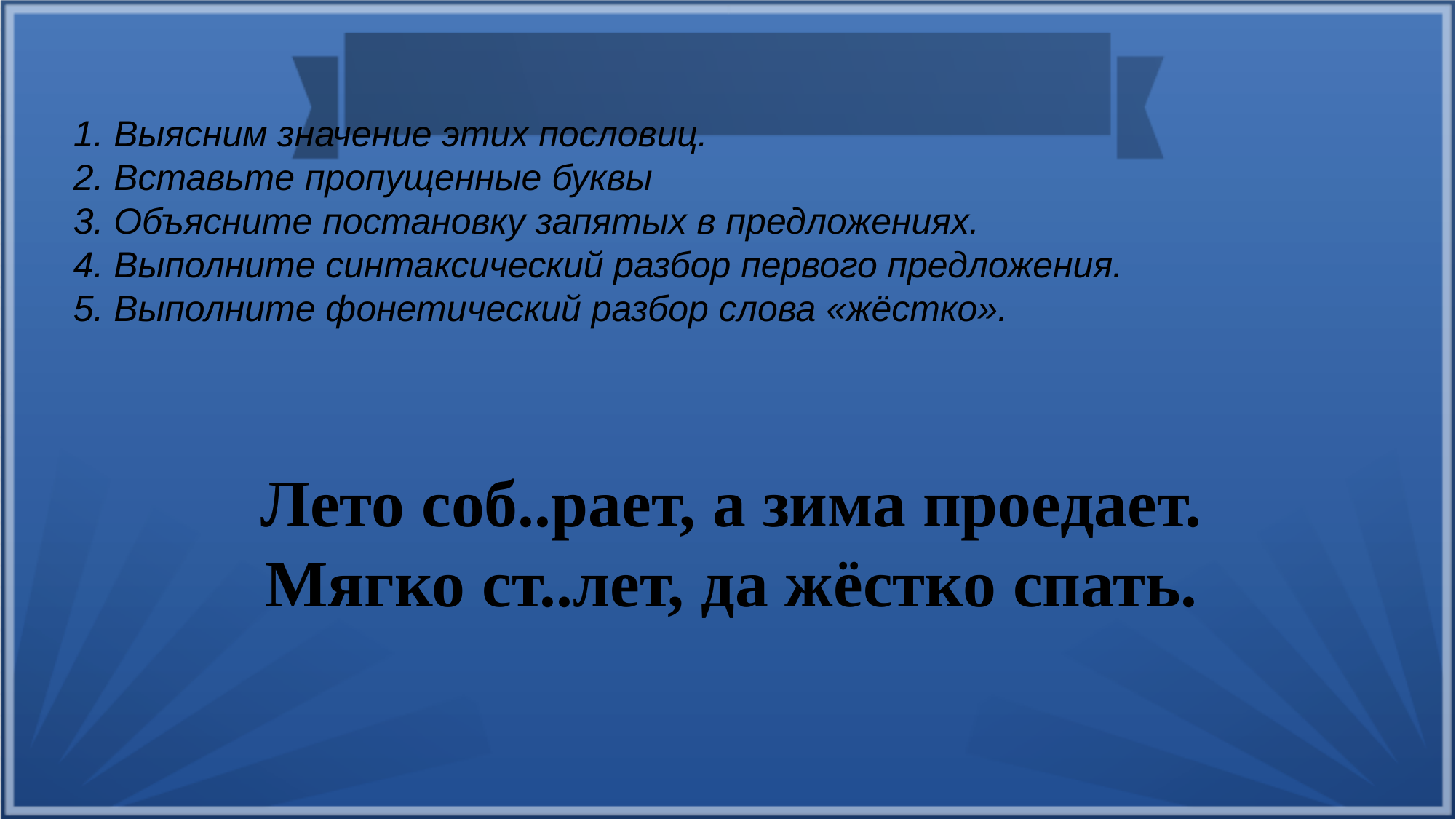

1. Выясним значение этих пословиц.
2. Вставьте пропущенные буквы
3. Объясните постановку запятых в предложениях.
4. Выполните синтаксический разбор первого предложения.
5. Выполните фонетический разбор слова «жёстко».

Лето соб..рает, а зима проедает.
Мягко ст..лет, да жёстко спать.